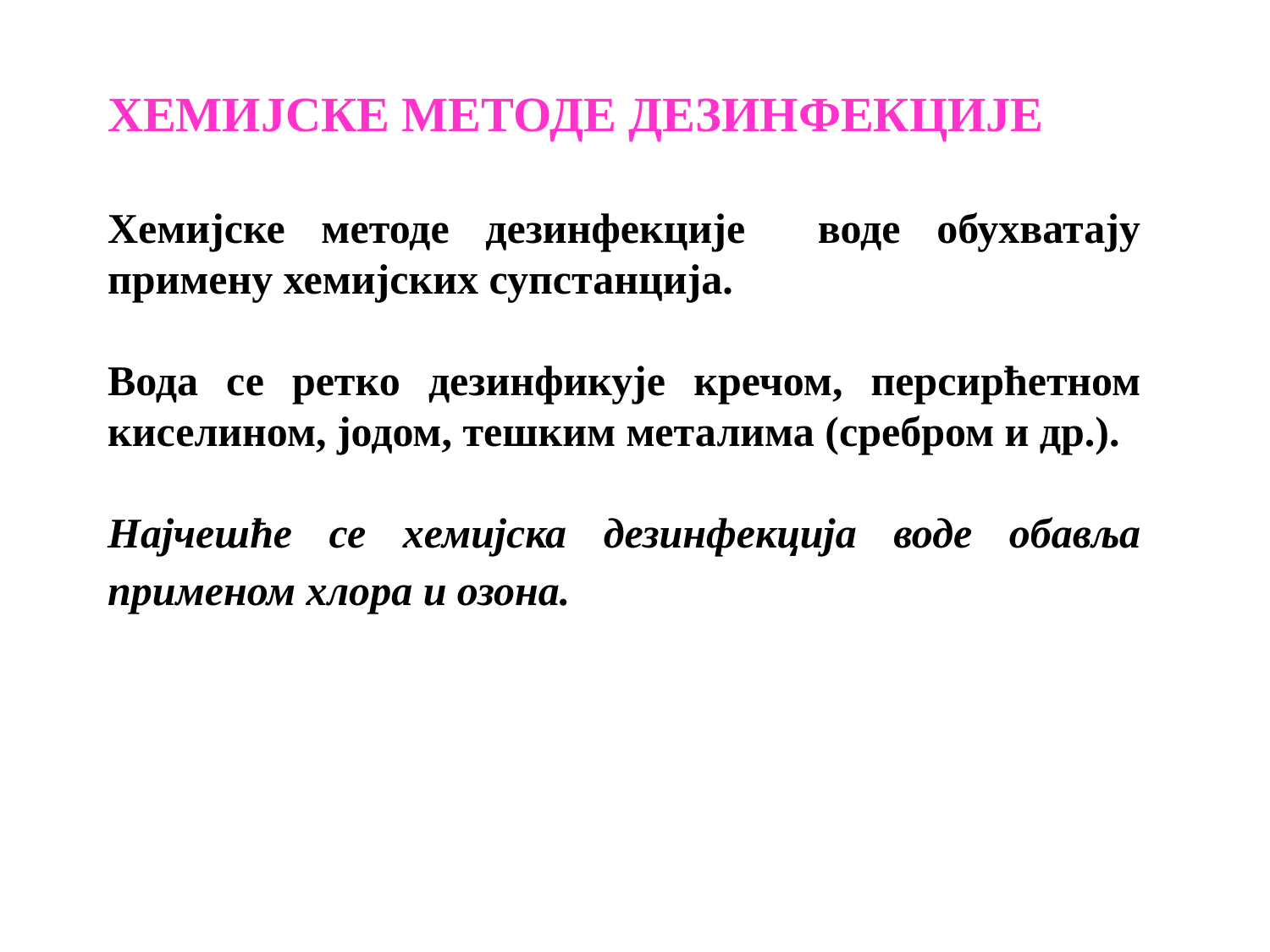

ХЕМИЈСКЕ МЕТОДЕ ДЕЗИНФЕКЦИЈЕ

Хемијске методе дезинфекције  воде обухватају примену хемијских супстанција.

Вода се ретко дезинфикује кречом, персирћетном киселином, јодом, тешким металима (сребром и др.).

Најчешће се хемијска дезинфекција воде обавља применом хлора и озона.